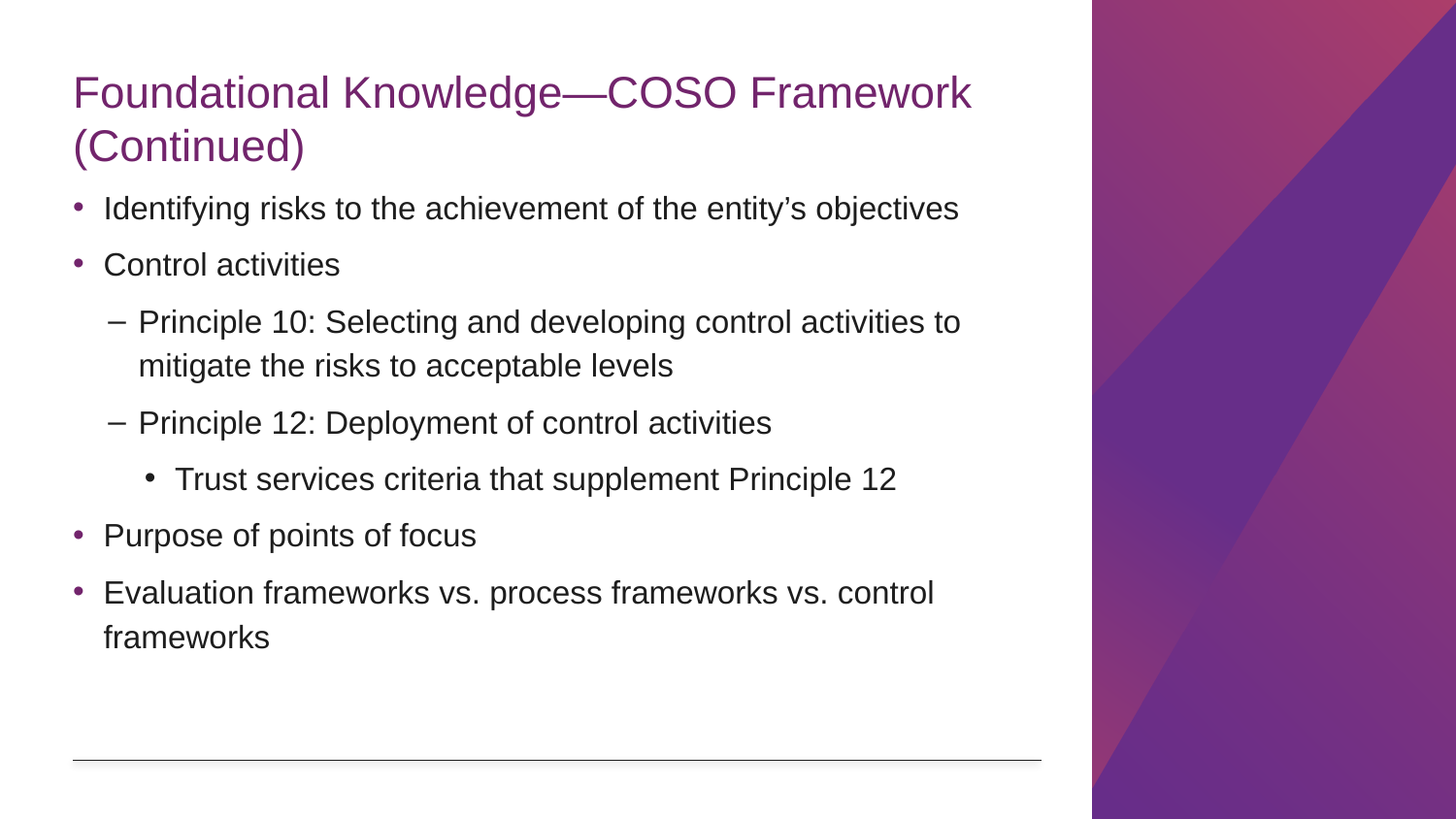

# Foundational Knowledge—COSO Framework (Continued)
Identifying risks to the achievement of the entity’s objectives
Control activities
Principle 10: Selecting and developing control activities to mitigate the risks to acceptable levels
Principle 12: Deployment of control activities
Trust services criteria that supplement Principle 12
Purpose of points of focus
Evaluation frameworks vs. process frameworks vs. control frameworks